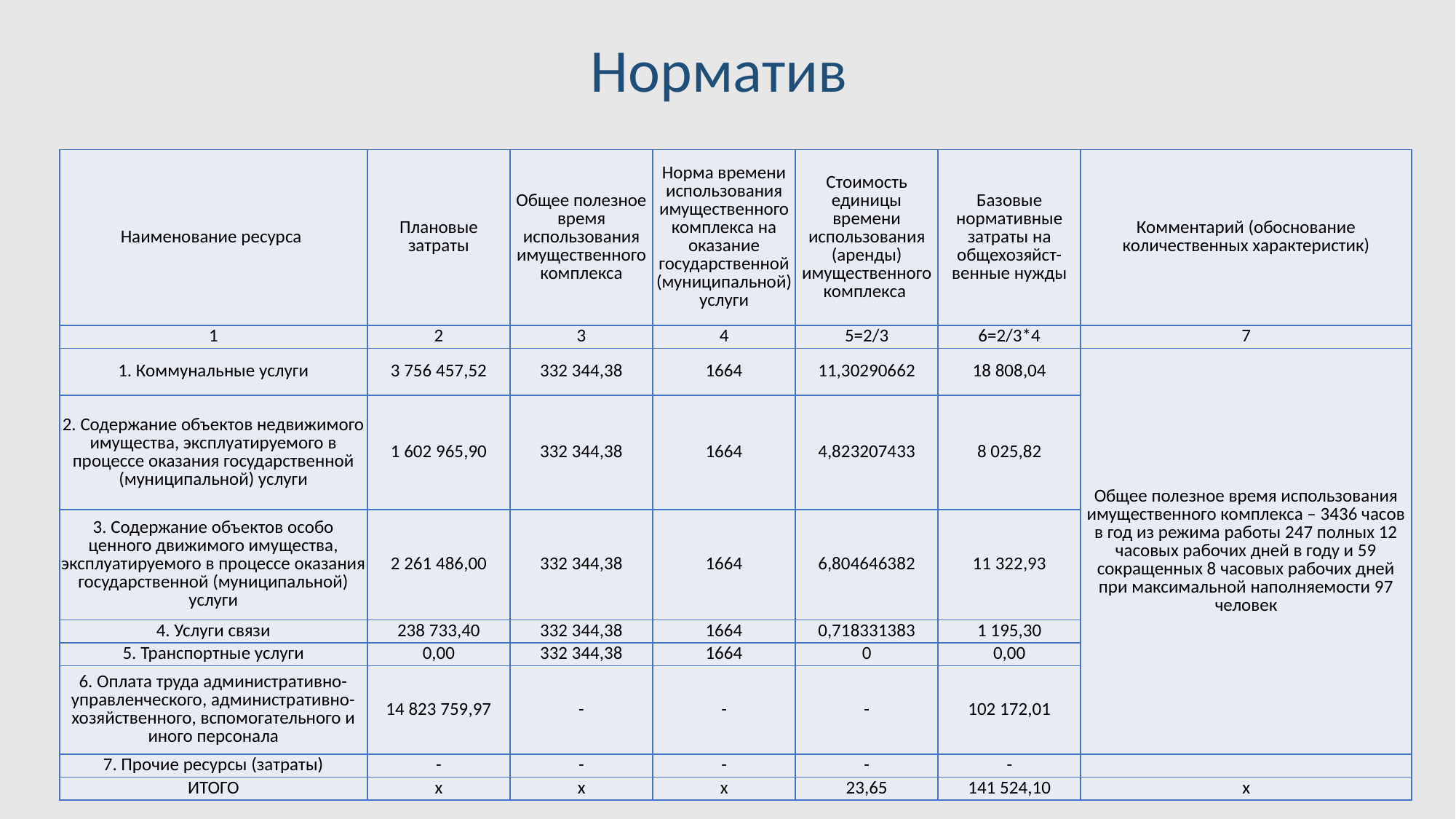

# Норматив
| Наименование ресурса | Плановые затраты | Общее полезное время использования имущественного комплекса | Норма времени использования имущественного комплекса на оказание государственной (муниципальной) услуги | Стоимость единицы времени использования (аренды) имущественного комплекса | Базовые нормативные затраты на общехозяйст-венные нужды | Комментарий (обоснование количественных характеристик) |
| --- | --- | --- | --- | --- | --- | --- |
| 1 | 2 | 3 | 4 | 5=2/3 | 6=2/3\*4 | 7 |
| 1. Коммунальные услуги | 3 756 457,52 | 332 344,38 | 1664 | 11,30290662 | 18 808,04 | Общее полезное время использования имущественного комплекса – 3436 часов в год из режима работы 247 полных 12 часовых рабочих дней в году и 59 сокращенных 8 часовых рабочих дней при максимальной наполняемости 97 человек |
| 2. Содержание объектов недвижимого имущества, эксплуатируемого в процессе оказания государственной (муниципальной) услуги | 1 602 965,90 | 332 344,38 | 1664 | 4,823207433 | 8 025,82 |  |
| 3. Содержание объектов особо ценного движимого имущества, эксплуатируемого в процессе оказания государственной (муниципальной) услуги | 2 261 486,00 | 332 344,38 | 1664 | 6,804646382 | 11 322,93 |  |
| 4. Услуги связи | 238 733,40 | 332 344,38 | 1664 | 0,718331383 | 1 195,30 |  |
| 5. Транспортные услуги | 0,00 | 332 344,38 | 1664 | 0 | 0,00 |  |
| 6. Оплата труда административно-управленческого, административно-хозяйственного, вспомогательного и иного персонала | 14 823 759,97 | - | - | - | 102 172,01 |  |
| 7. Прочие ресурсы (затраты) | - | - | - | - | - |  |
| ИТОГО | х | х | х | 23,65 | 141 524,10 | х |